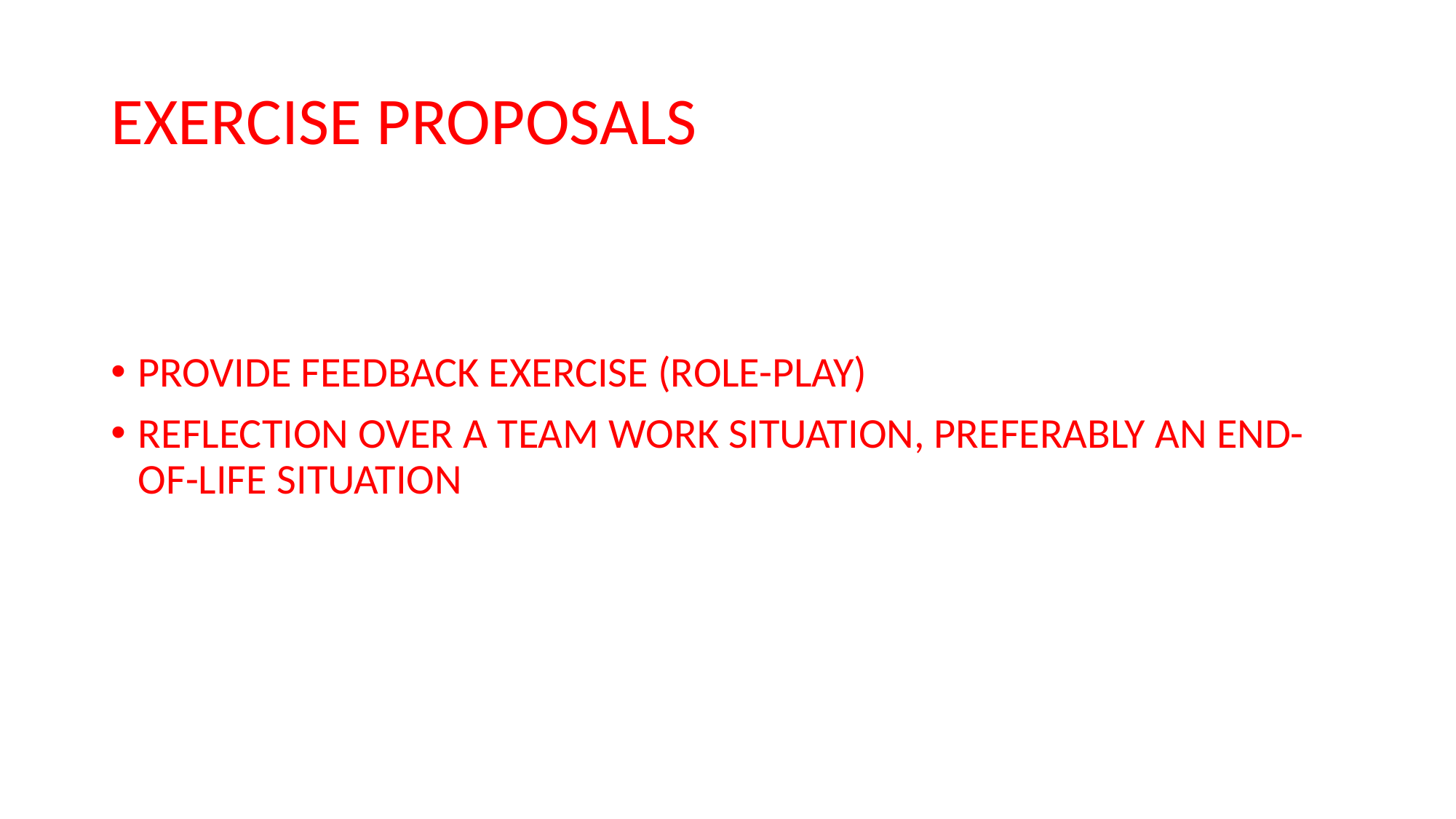

# EXERCISE PROPOSALS

PROVIDE FEEDBACK EXERCISE (ROLE-PLAY)
REFLECTION OVER A TEAM WORK SITUATION, PREFERABLY AN END-OF-LIFE SITUATION